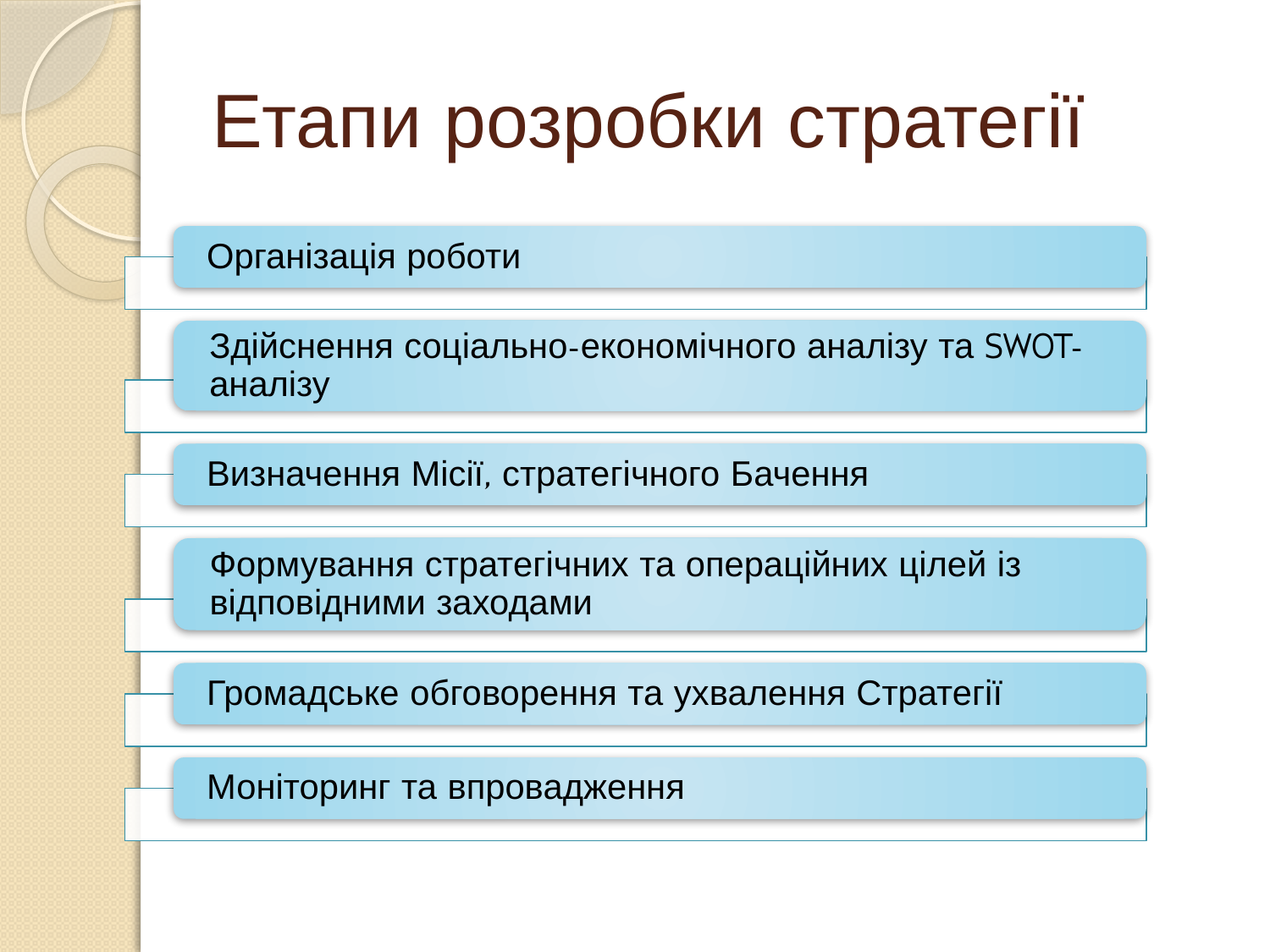

# Етапи розробки стратегії
Організація роботи
Здійснення соціально-економічного аналізу та SWOT-аналізу
Визначення Місії, стратегічного Бачення
Формування стратегічних та операційних цілей із відповідними заходами
Громадське обговорення та ухвалення Стратегії
Моніторинг та впровадження